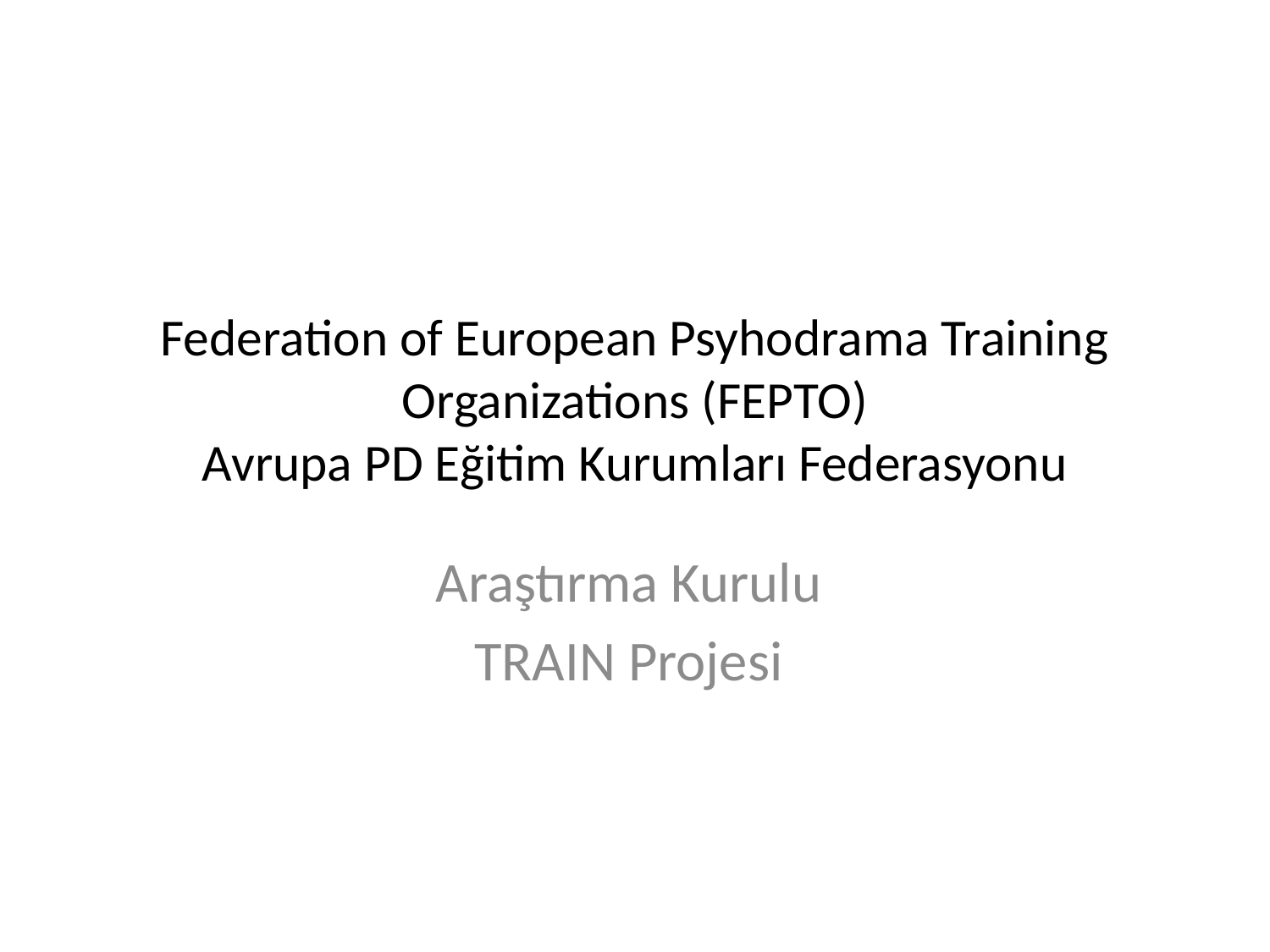

# Federation of European Psyhodrama Training Organizations (FEPTO) Avrupa PD Eğitim Kurumları Federasyonu
Araştırma Kurulu
TRAIN Projesi